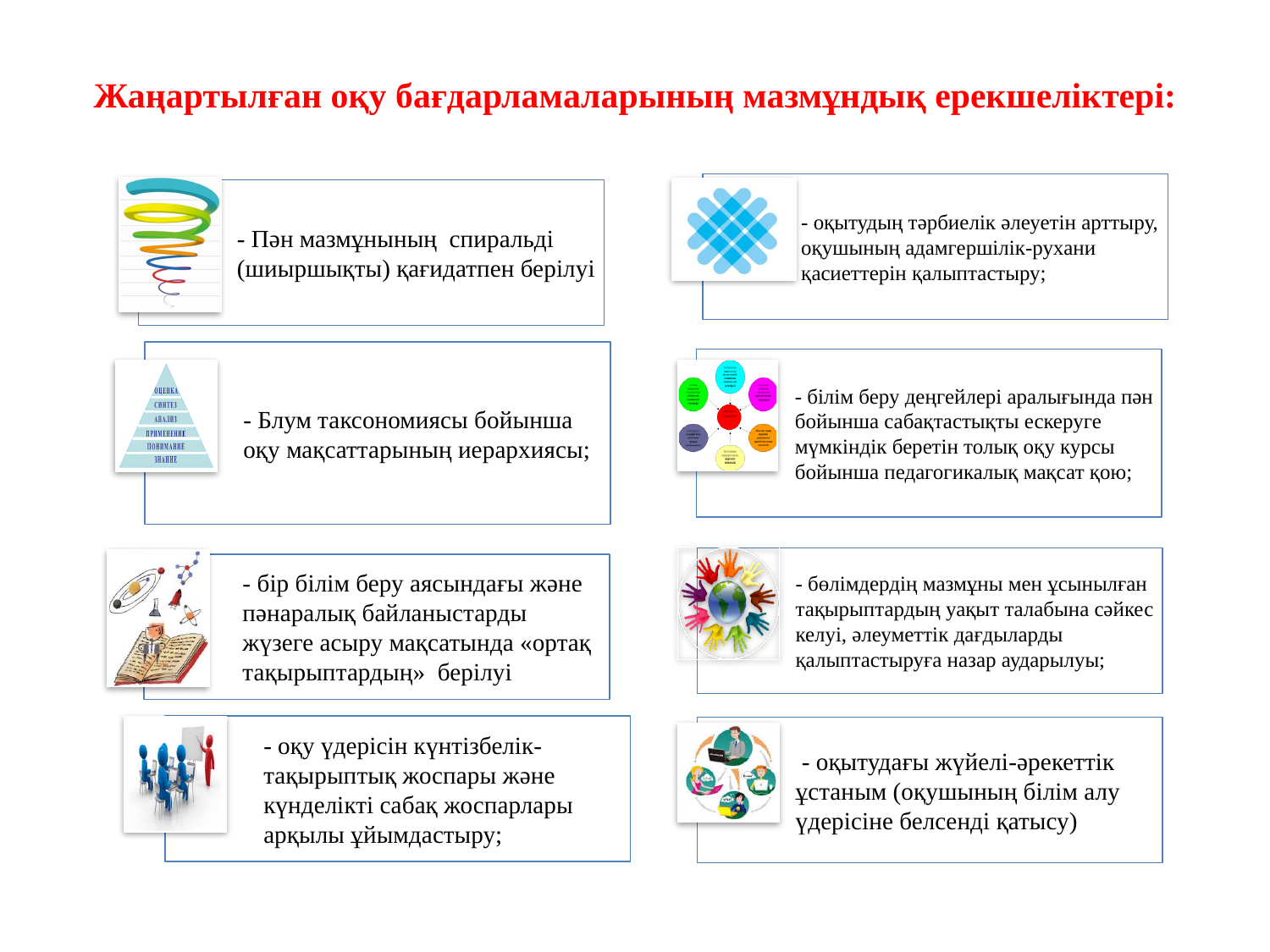

Жаңартылған оқу бағдарламаларының мазмұндық ерекшеліктері:
- Пән мазмұнының  спиральді (шиыршықты) қағидатпен берілуі
- оқытудың тәрбиелік әлеуетін арттыру, оқушының адамгершілік-рухани қасиеттерін қалыптастыру;
- Блум таксономиясы бойынша оқу мақсаттарының иерархиясы;
- білім беру деңгейлері аралығында пән бойынша сабақтастықты ескеруге мүмкіндік беретін толық оқу курсы бойынша педагогикалық мақсат қою;
- бір білім беру аясындағы және пәнаралық байланыстарды жүзеге асыру мақсатында «ортақ тақырыптардың»  берілуі
- бөлімдердің мазмұны мен ұсынылған тақырыптардың уақыт талабына сәйкес келуі, әлеуметтік дағдыларды қалыптастыруға назар аударылуы;
- оқу үдерісін күнтізбелік-тақырыптық жоспары және күнделікті сабақ жоспарлары арқылы ұйымдастыру;
 - оқытудағы жүйелі-әрекеттік ұстаным (оқушының білім алу үдерісіне белсенді қатысу)